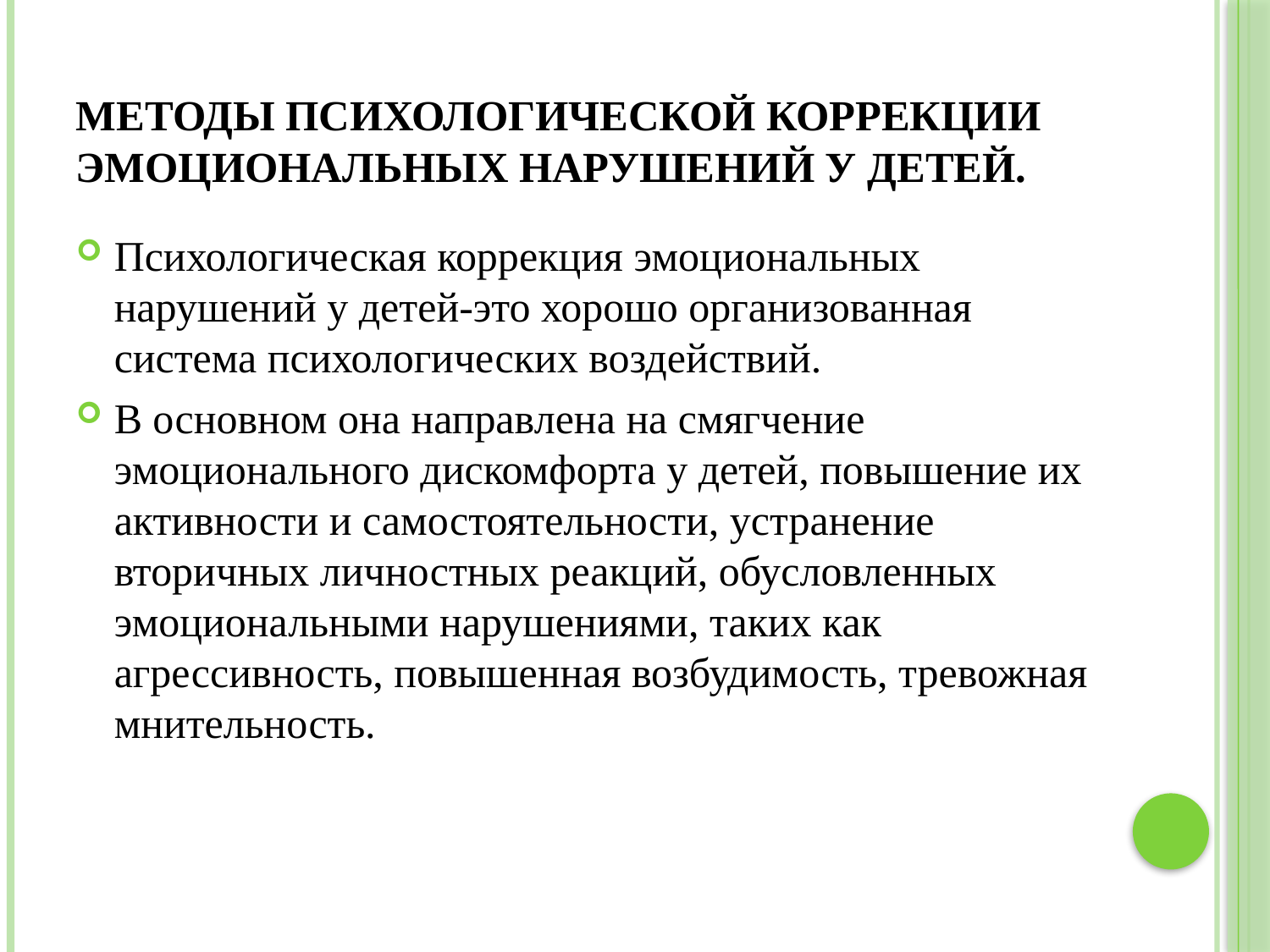

# Методы психологической коррекции эмоциональных нарушений у детей.
Психологическая коррекция эмоциональных нарушений у детей-это хорошо организованная система психологических воздействий.
В основном она направлена на смягчение эмоционального дискомфорта у детей, повышение их активности и самостоятельности, устранение вторичных личностных реакций, обусловленных эмоциональными нарушениями, таких как агрессивность, повышенная возбудимость, тревожная мнительность.